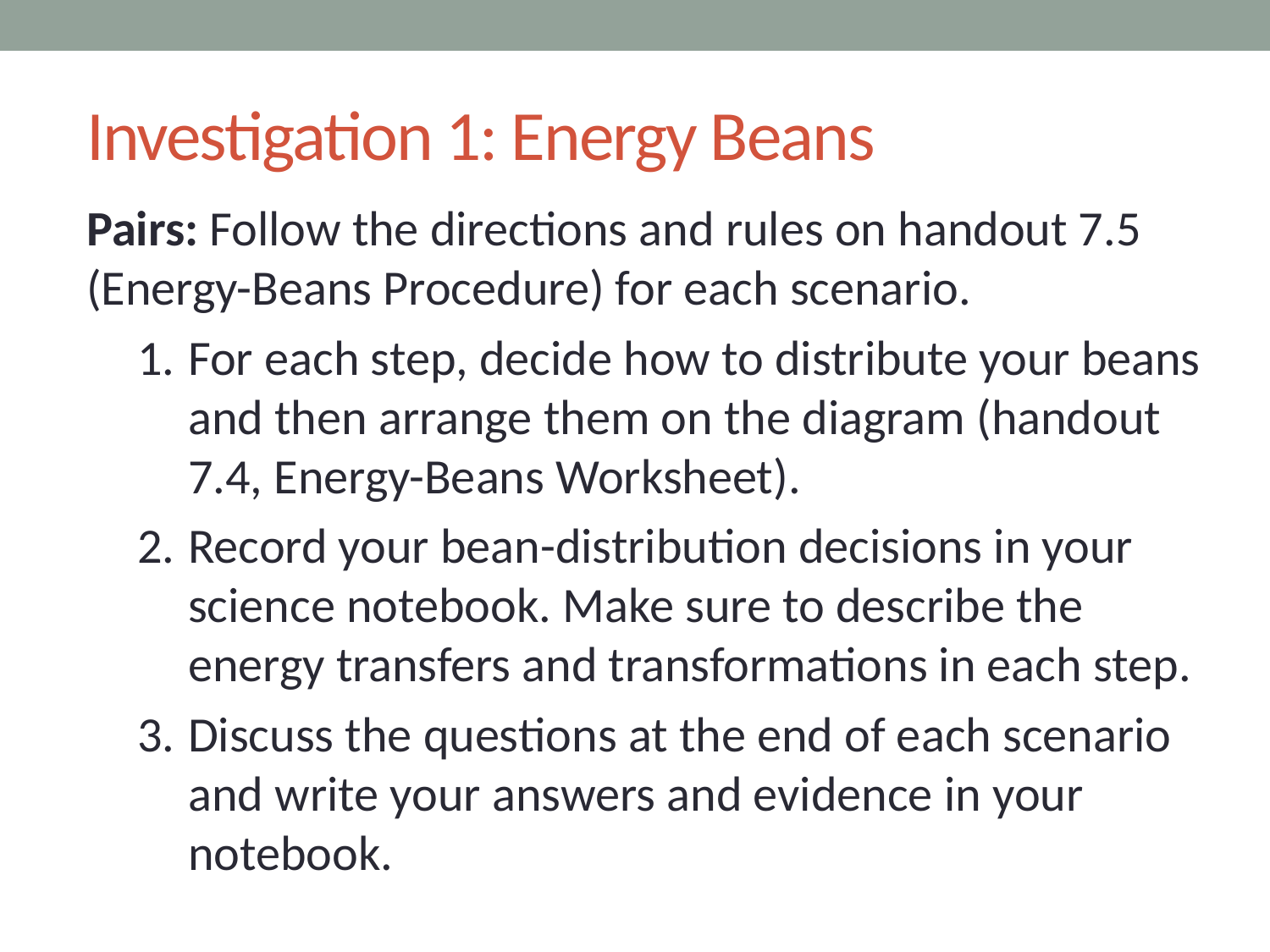

# Investigation 1: Energy Beans
Pairs: Follow the directions and rules on handout 7.5 (Energy-Beans Procedure) for each scenario.
For each step, decide how to distribute your beans and then arrange them on the diagram (handout 7.4, Energy-Beans Worksheet).
Record your bean-distribution decisions in your science notebook. Make sure to describe the energy transfers and transformations in each step.
Discuss the questions at the end of each scenario and write your answers and evidence in your notebook.